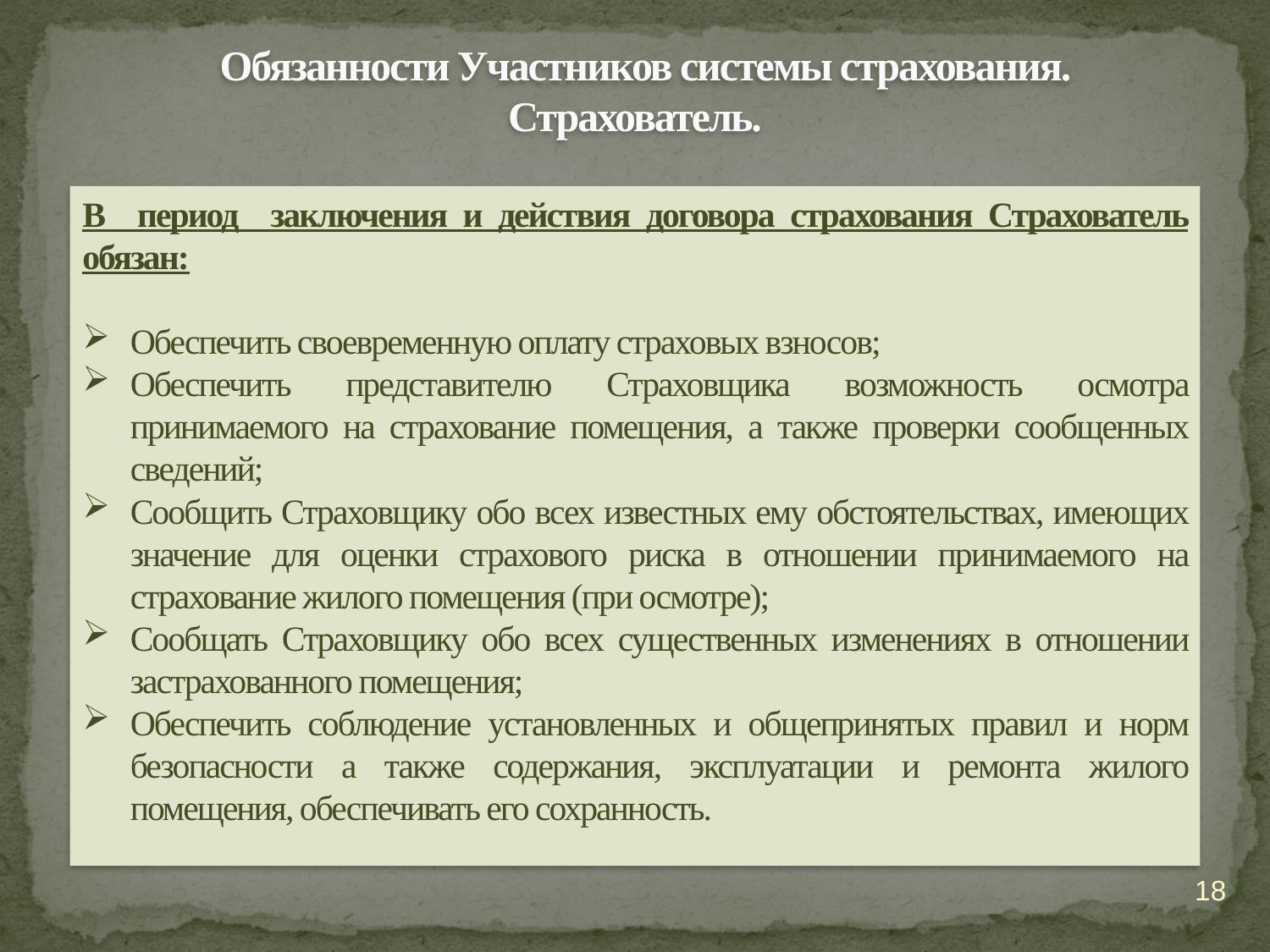

# Обязанности Участников системы страхования. Страхователь.
В  период  заключения и действия договора страхования Страхователь обязан:

Обеспечить своевременную оплату страховых взносов;
Обеспечить представителю Страховщика возможность осмотра принимаемого на страхование помещения, а также проверки сообщенных сведений;
Сообщить Страховщику обо всех известных ему обстоятельствах, имеющих значение для оценки страхового риска в отношении принимаемого на страхование жилого помещения (при осмотре);
Сообщать Страховщику обо всех существенных изменениях в отношении застрахованного помещения;
Обеспечить соблюдение установленных и общепринятых правил и норм безопасности а также содержания, эксплуатации и ремонта жилого помещения, обеспечивать его сохранность.

18